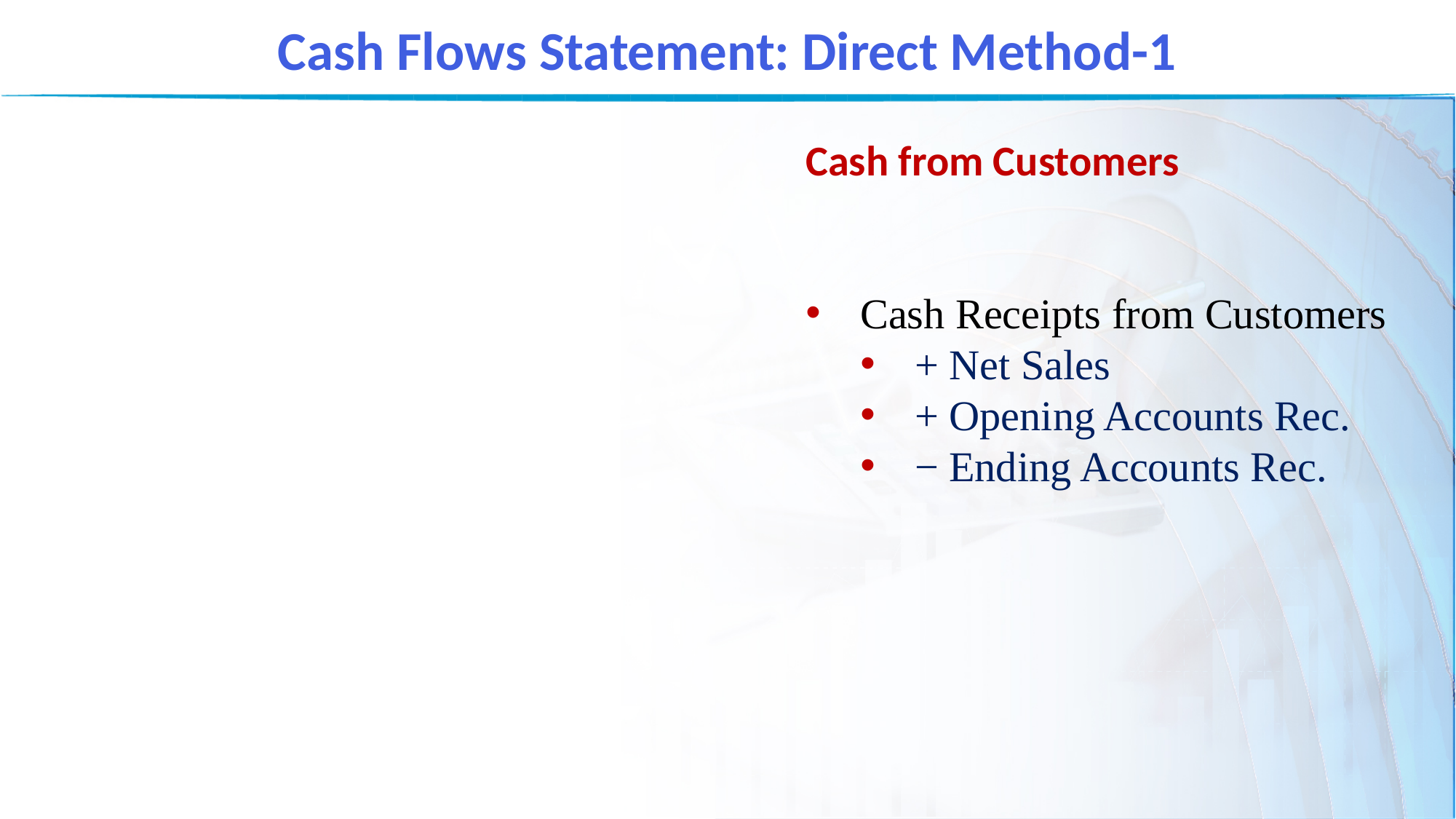

Cash Flows Statement: Direct Method-1
Cash from Customers

Cash Receipts from Customers
+ Net Sales
+ Opening Accounts Rec.
− Ending Accounts Rec.